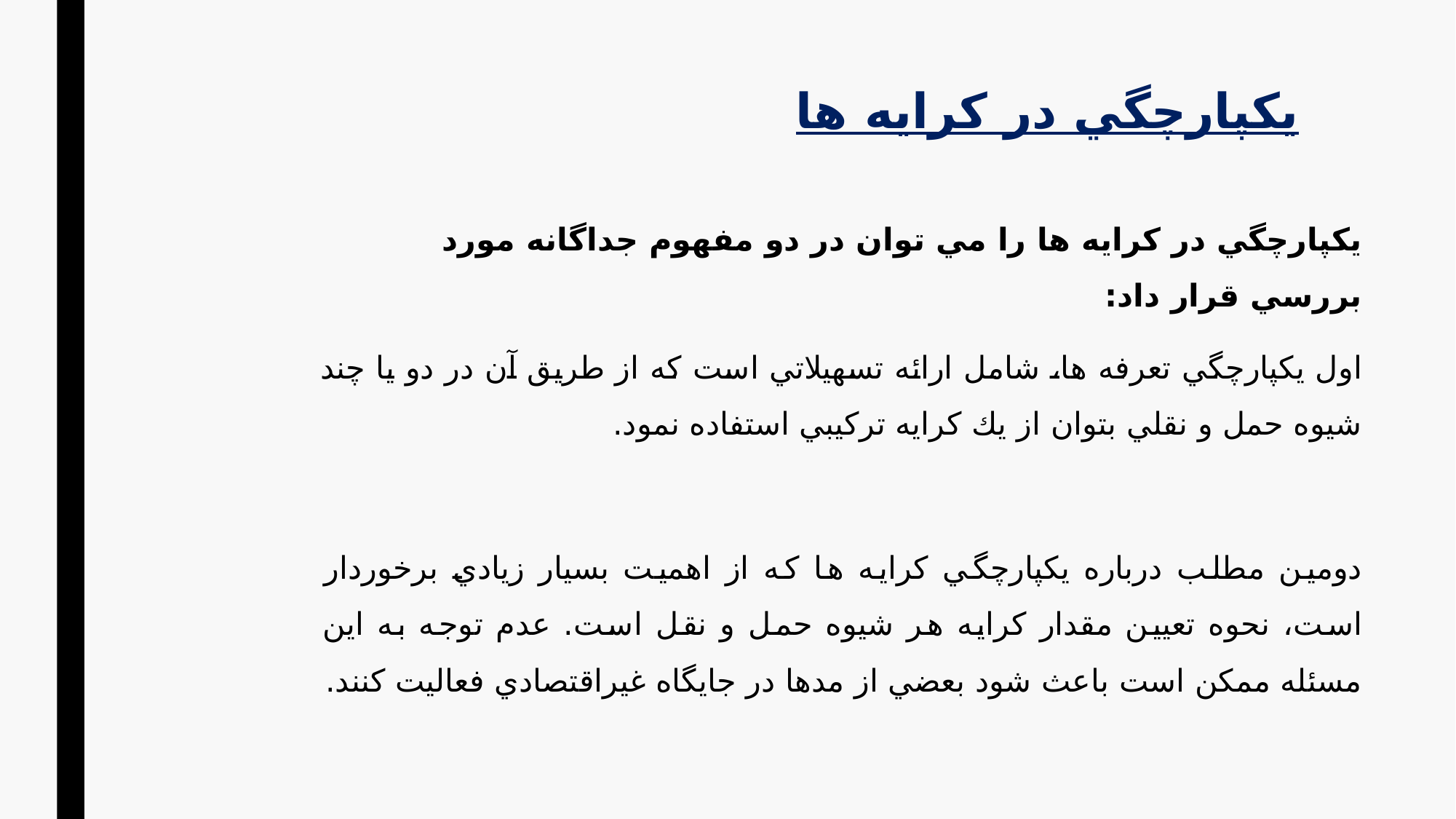

# يكپارچگي در كرايه ها
يكپارچگي در كرايه ها را مي توان در دو مفهوم جداگانه مورد بررسي قرار داد:
اول يكپارچگي تعرفه ها، شامل ارائه تسهيلاتي است كه از طريق آن در دو يا چند شيوه حمل و نقلي بتوان از يك كرايه تركيبي استفاده نمود.

دومين مطلب درباره يكپارچگي كرايه ها كه از اهميت بسيار زيادي برخوردار است، نحوه تعيين مقدار كرايه هر شيوه حمل و نقل است. عدم توجه به اين مسئله ممكن است باعث شود بعضي از مدها در جايگاه غيراقتصادي فعاليت كنند.